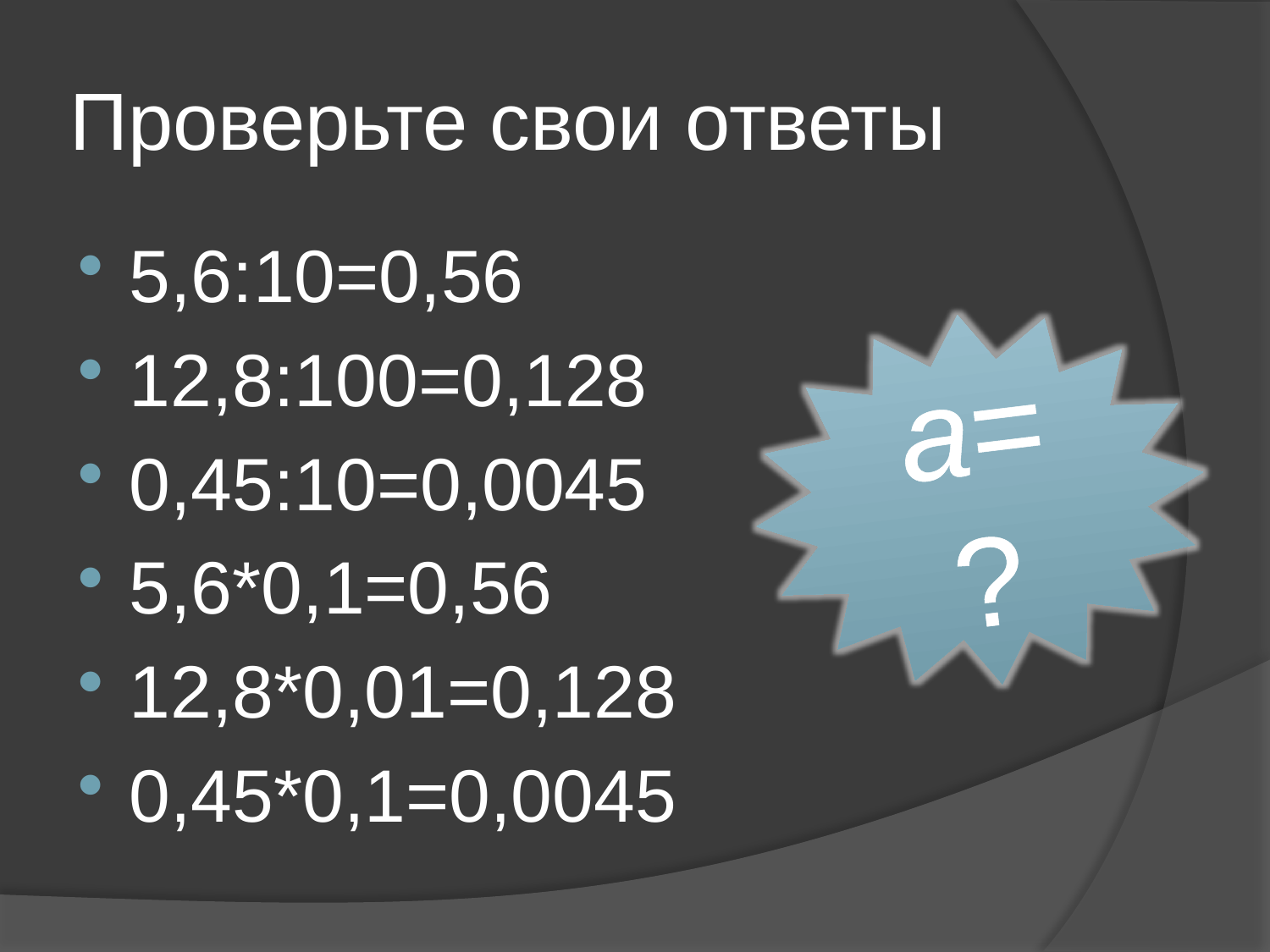

# Проверьте свои ответы
5,6:10=0,56
12,8:100=0,128
0,45:10=0,0045
5,6*0,1=0,56
12,8*0,01=0,128
0,45*0,1=0,0045

а=?